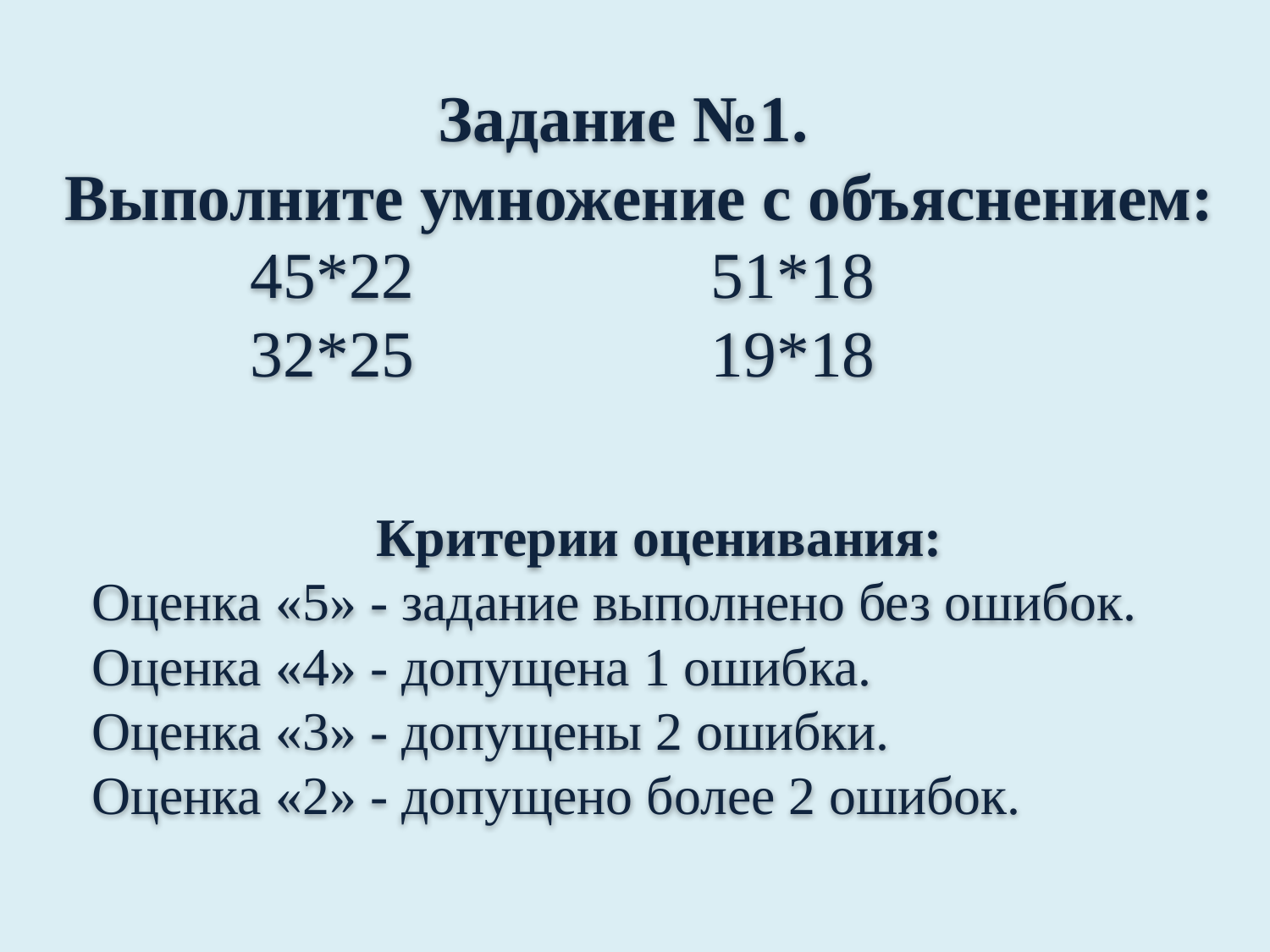

Задание №1.
Выполните умножение с объяснением:
            45*22                  51*18
            32*25                  19*18

Критерии оценивания:
Оценка «5» - задание выполнено без ошибок.
Оценка «4» - допущена 1 ошибка.
Оценка «3» - допущены 2 ошибки.
Оценка «2» - допущено более 2 ошибок.